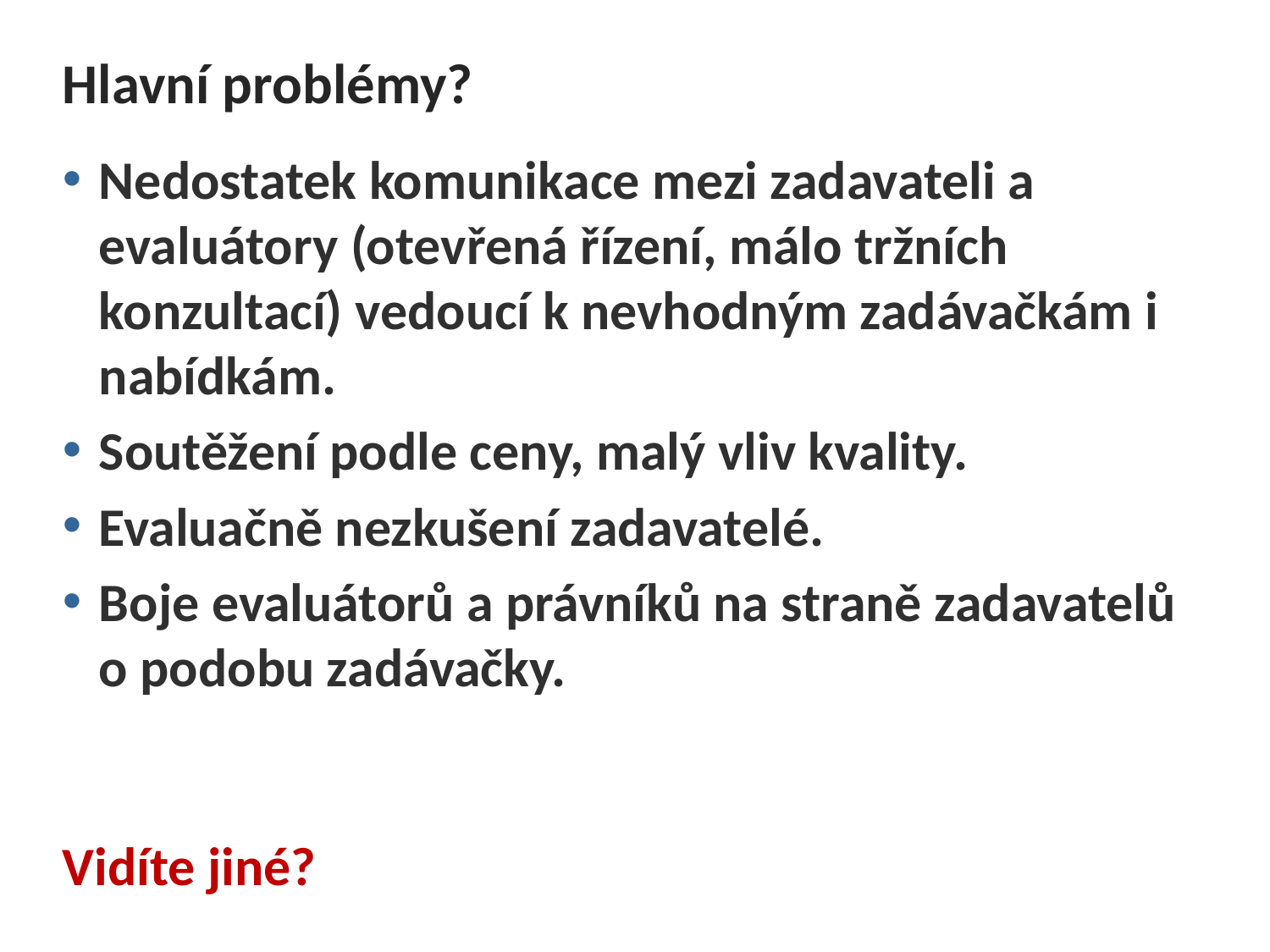

# Hlavní problémy?
Nedostatek komunikace mezi zadavateli a evaluátory (otevřená řízení, málo tržních konzultací) vedoucí k nevhodným zadávačkám i nabídkám.
Soutěžení podle ceny, malý vliv kvality.
Evaluačně nezkušení zadavatelé.
Boje evaluátorů a právníků na straně zadavatelů o podobu zadávačky.

Vidíte jiné?